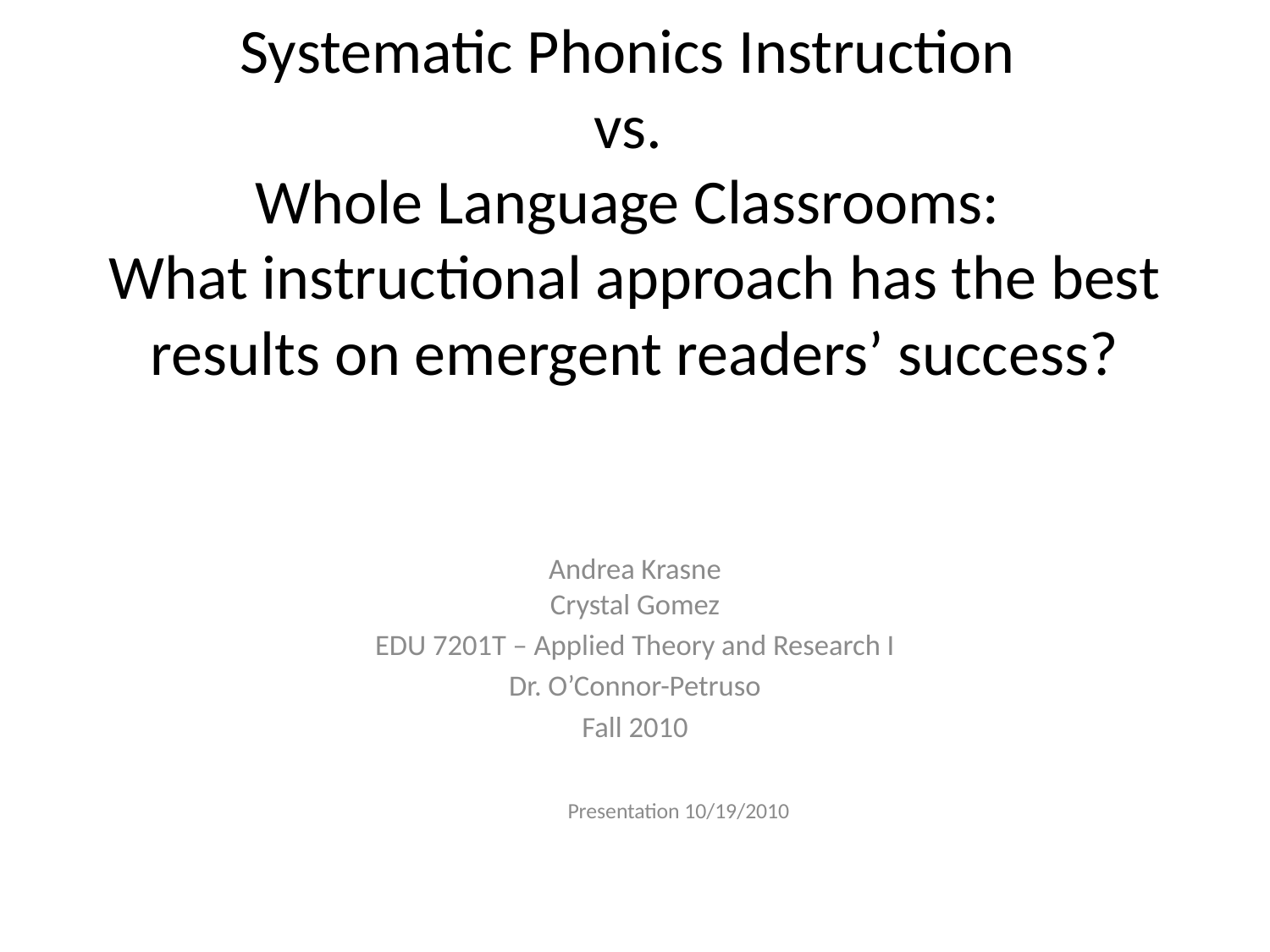

# Systematic Phonics Instruction vs. Whole Language Classrooms: What instructional approach has the best results on emergent readers’ success?
Andrea Krasne
Crystal Gomez
EDU 7201T – Applied Theory and Research I
Dr. O’Connor-Petruso
Fall 2010

								Presentation 10/19/2010